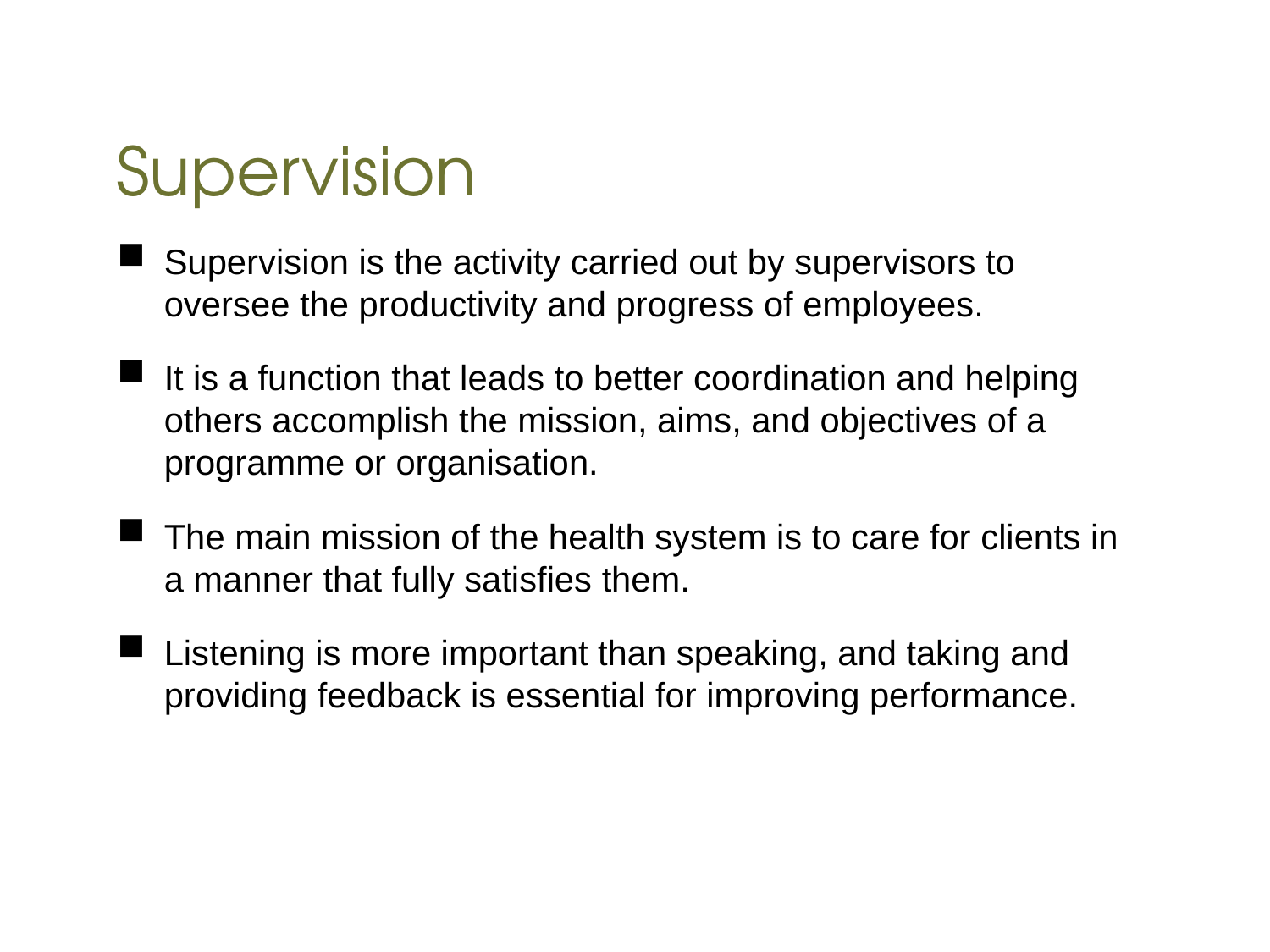

# Supervision
Supervision is the activity carried out by supervisors to oversee the productivity and progress of employees.
It is a function that leads to better coordination and helping others accomplish the mission, aims, and objectives of a programme or organisation.
The main mission of the health system is to care for clients in a manner that fully satisfies them.
Listening is more important than speaking, and taking and providing feedback is essential for improving performance.